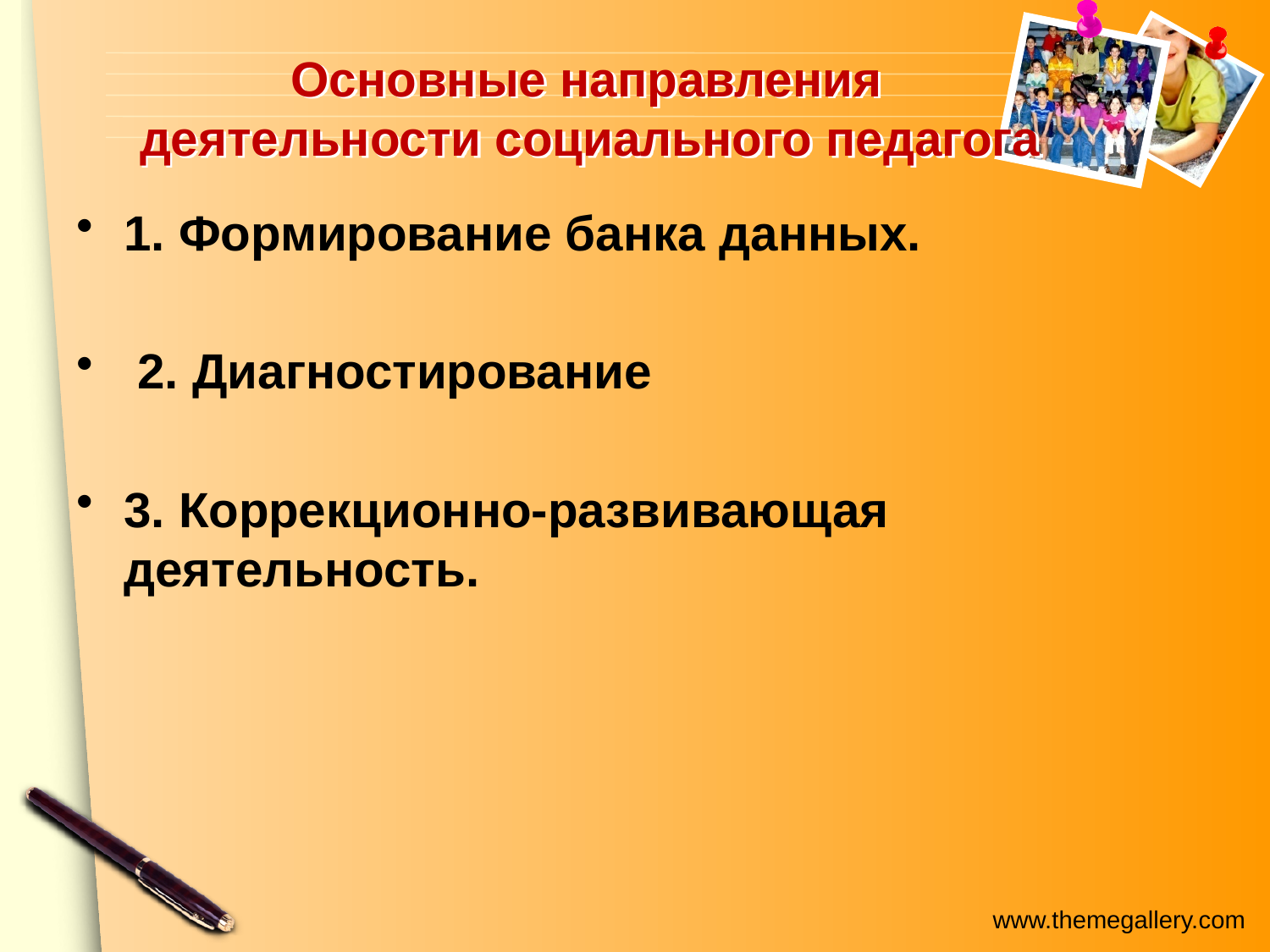

# Основные направления деятельности социального педагога

1. Формирование банка данных.

 2. Диагностирование

3. Коррекционно-развивающая деятельность.